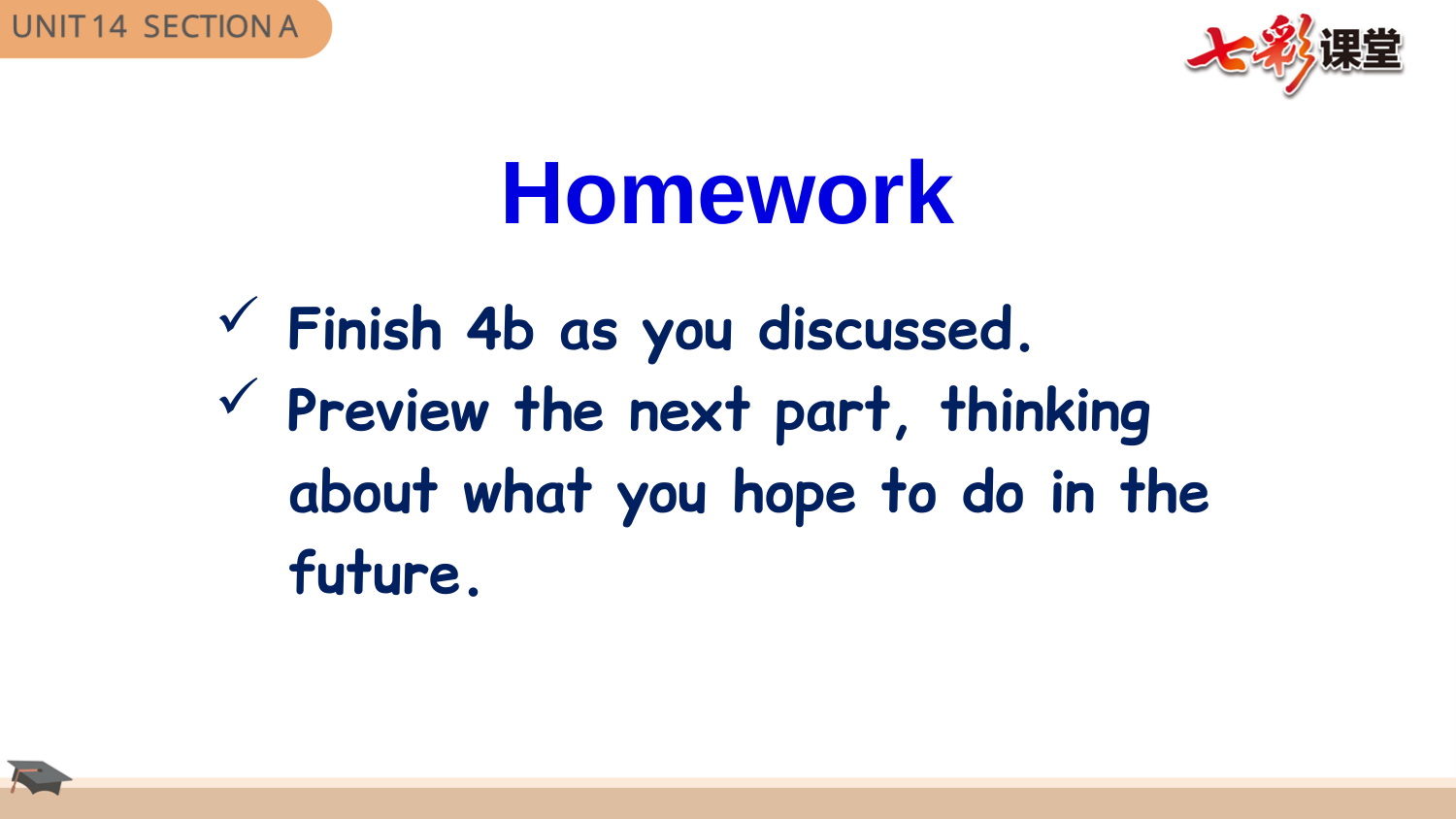

Homework
Finish 4b as you discussed.
Preview the next part, thinking
   about what you hope to do in the
   future.